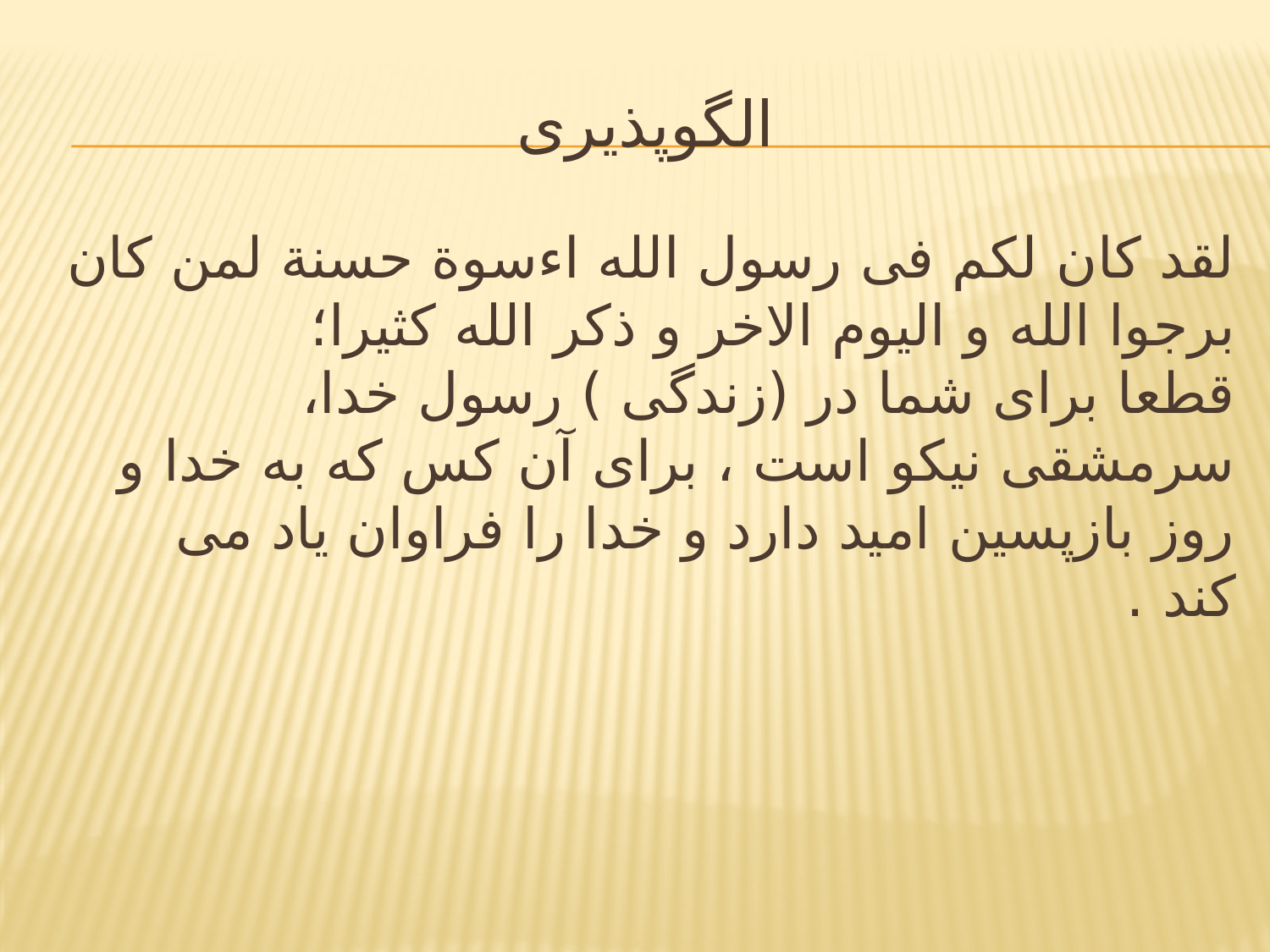

# الگوپذيرى
لقد كان لكم فى رسول الله اءسوة حسنة لمن كان برجوا الله و اليوم الاخر و ذكر الله كثيرا؛
قطعا براى شما در (زندگى ) رسول خدا، سرمشقى نيكو است ، براى آن كس كه به خدا و روز بازپسين اميد دارد و خدا را فراوان ياد مى كند .